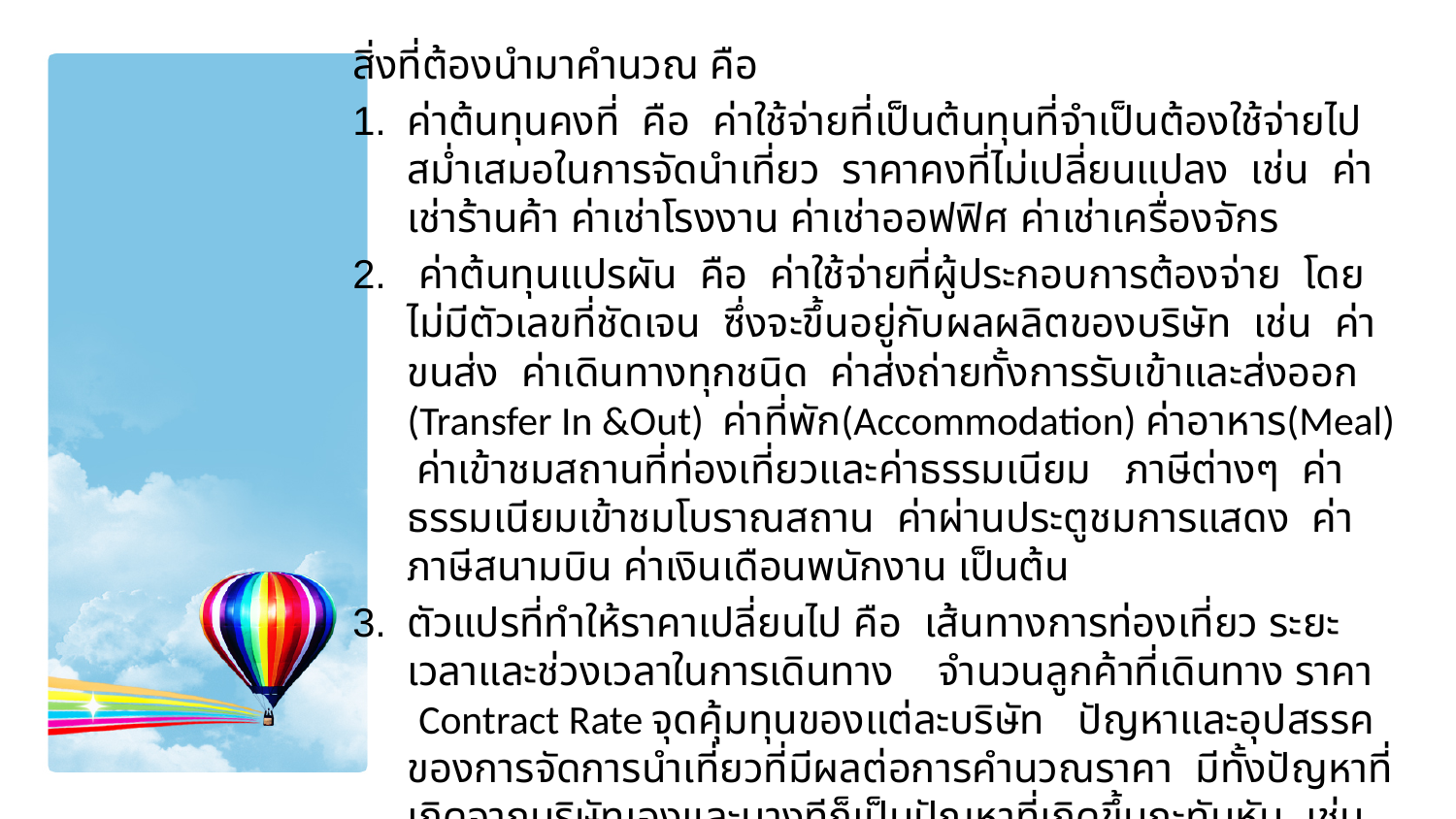

สิ่งที่ต้องนำมาคำนวณ คือ
ค่าต้นทุนคงที่  คือ  ค่าใช้จ่ายที่เป็นต้นทุนที่จำเป็นต้องใช้จ่ายไปสม่ำเสมอในการจัดนำเที่ยว  ราคาคงที่ไม่เปลี่ยนแปลง  เช่น  ค่าเช่าร้านค้า ค่าเช่าโรงงาน ค่าเช่าออฟฟิศ ค่าเช่าเครื่องจักร
 ค่าต้นทุนแปรผัน  คือ  ค่าใช้จ่ายที่ผู้ประกอบการต้องจ่าย  โดยไม่มีตัวเลขที่ชัดเจน  ซึ่งจะขึ้นอยู่กับผลผลิตของบริษัท  เช่น  ค่าขนส่ง  ค่าเดินทางทุกชนิด  ค่าส่งถ่ายทั้งการรับเข้าและส่งออก   (Transfer In &Out)  ค่าที่พัก(Accommodation) ค่าอาหาร(Meal)  ค่าเข้าชมสถานที่ท่องเที่ยวและค่าธรรมเนียม   ภาษีต่างๆ  ค่าธรรมเนียมเข้าชมโบราณสถาน  ค่าผ่านประตูชมการแสดง  ค่าภาษีสนามบิน ค่าเงินเดือนพนักงาน เป็นต้น
ตัวแปรที่ทำให้ราคาเปลี่ยนไป คือ  เส้นทางการท่องเที่ยว ระยะเวลาและช่วงเวลาในการเดินทาง    จำนวนลูกค้าที่เดินทาง ราคา Contract Rate จุดคุ้มทุนของแต่ละบริษัท   ปัญหาและอุปสรรคของการจัดการนำเที่ยวที่มีผลต่อการคำนวณราคา  มีทั้งปัญหาที่เกิดจากบริษัทเองและบางทีก็เป็นปัญหาที่เกิดขึ้นกะทันหัน  เช่น  สภาพลมฟ้าอากาศที่แปรปรวน  อุบัติเหตุต่างๆ    ดังนั้น การคำนวณราคาต้องเป็นไปอย่างรอบคอบ

#